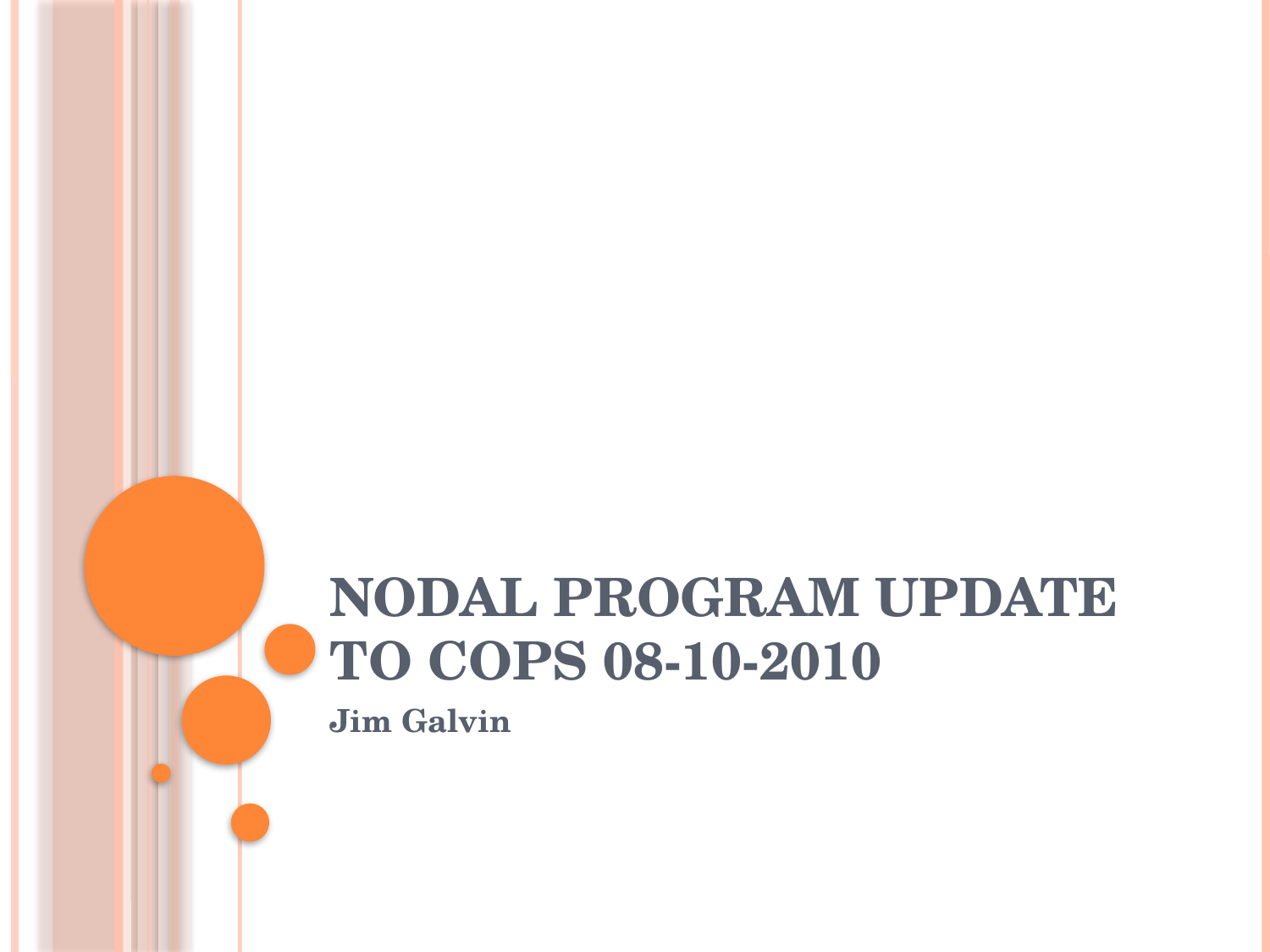

# Nodal Program Update to Cops 08-10-2010
Jim Galvin